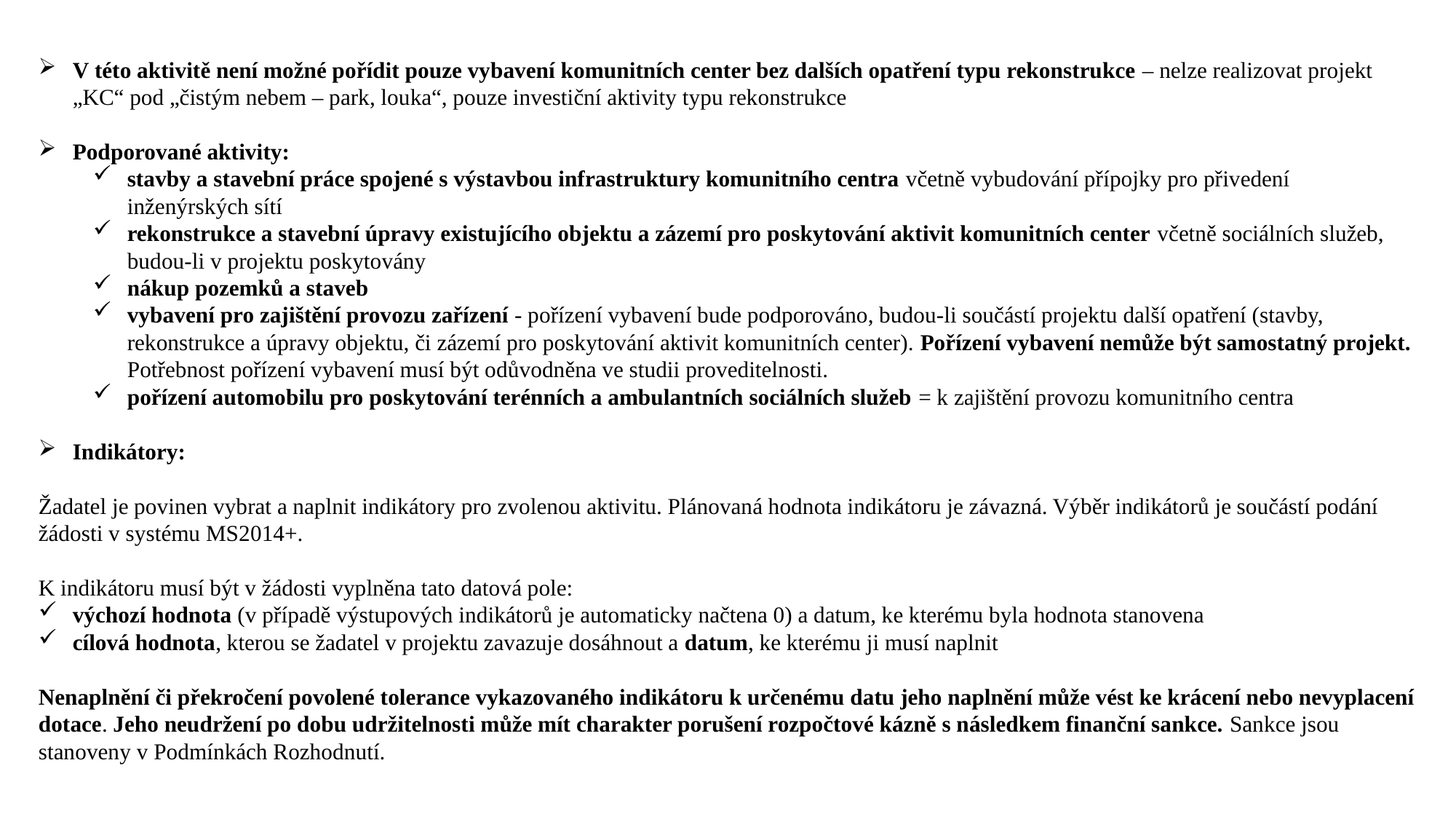

V této aktivitě není možné pořídit pouze vybavení komunitních center bez dalších opatření typu rekonstrukce – nelze realizovat projekt „KC“ pod „čistým nebem – park, louka“, pouze investiční aktivity typu rekonstrukce

Podporované aktivity:
stavby a stavební práce spojené s výstavbou infrastruktury komunitního centra včetně vybudování přípojky pro přivedení inženýrských sítí
rekonstrukce a stavební úpravy existujícího objektu a zázemí pro poskytování aktivit komunitních center včetně sociálních služeb, budou-li v projektu poskytovány
nákup pozemků a staveb
vybavení pro zajištění provozu zařízení - pořízení vybavení bude podporováno, budou-li součástí projektu další opatření (stavby, rekonstrukce a úpravy objektu, či zázemí pro poskytování aktivit komunitních center). Pořízení vybavení nemůže být samostatný projekt. Potřebnost pořízení vybavení musí být odůvodněna ve studii proveditelnosti.
pořízení automobilu pro poskytování terénních a ambulantních sociálních služeb = k zajištění provozu komunitního centra

Indikátory:

Žadatel je povinen vybrat a naplnit indikátory pro zvolenou aktivitu. Plánovaná hodnota indikátoru je závazná. Výběr indikátorů je součástí podání žádosti v systému MS2014+.

K indikátoru musí být v žádosti vyplněna tato datová pole:
výchozí hodnota (v případě výstupových indikátorů je automaticky načtena 0) a datum, ke kterému byla hodnota stanovena
cílová hodnota, kterou se žadatel v projektu zavazuje dosáhnout a datum, ke kterému ji musí naplnit

Nenaplnění či překročení povolené tolerance vykazovaného indikátoru k určenému datu jeho naplnění může vést ke krácení nebo nevyplacení dotace. Jeho neudržení po dobu udržitelnosti může mít charakter porušení rozpočtové kázně s následkem finanční sankce. Sankce jsou stanoveny v Podmínkách Rozhodnutí.